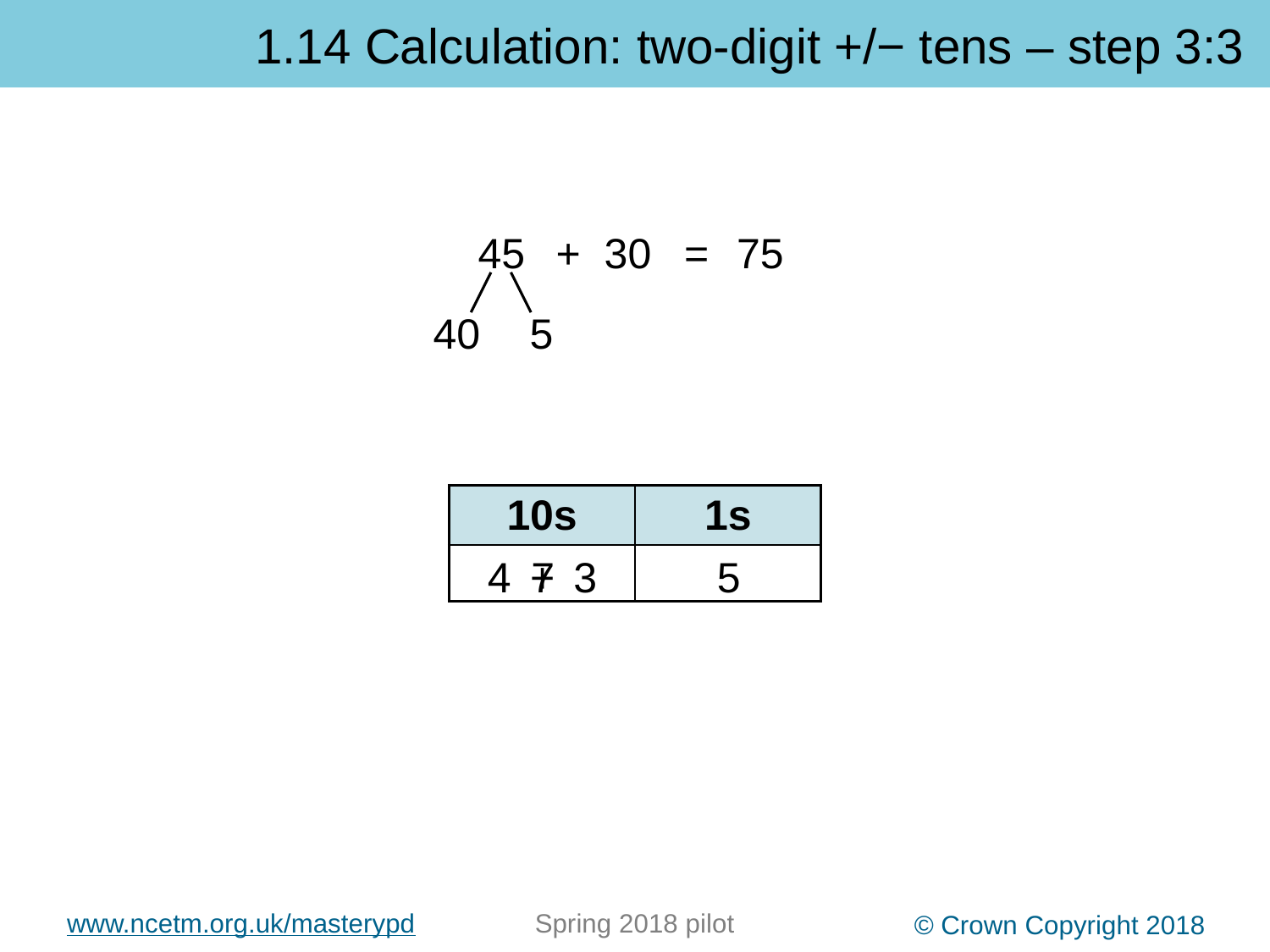

1.14 Calculation: two-digit +/− tens – step 3:3
45
+  30
=
75
40
5
| 10s | 1s |
| --- | --- |
|  |  |
4
+
7
3
5